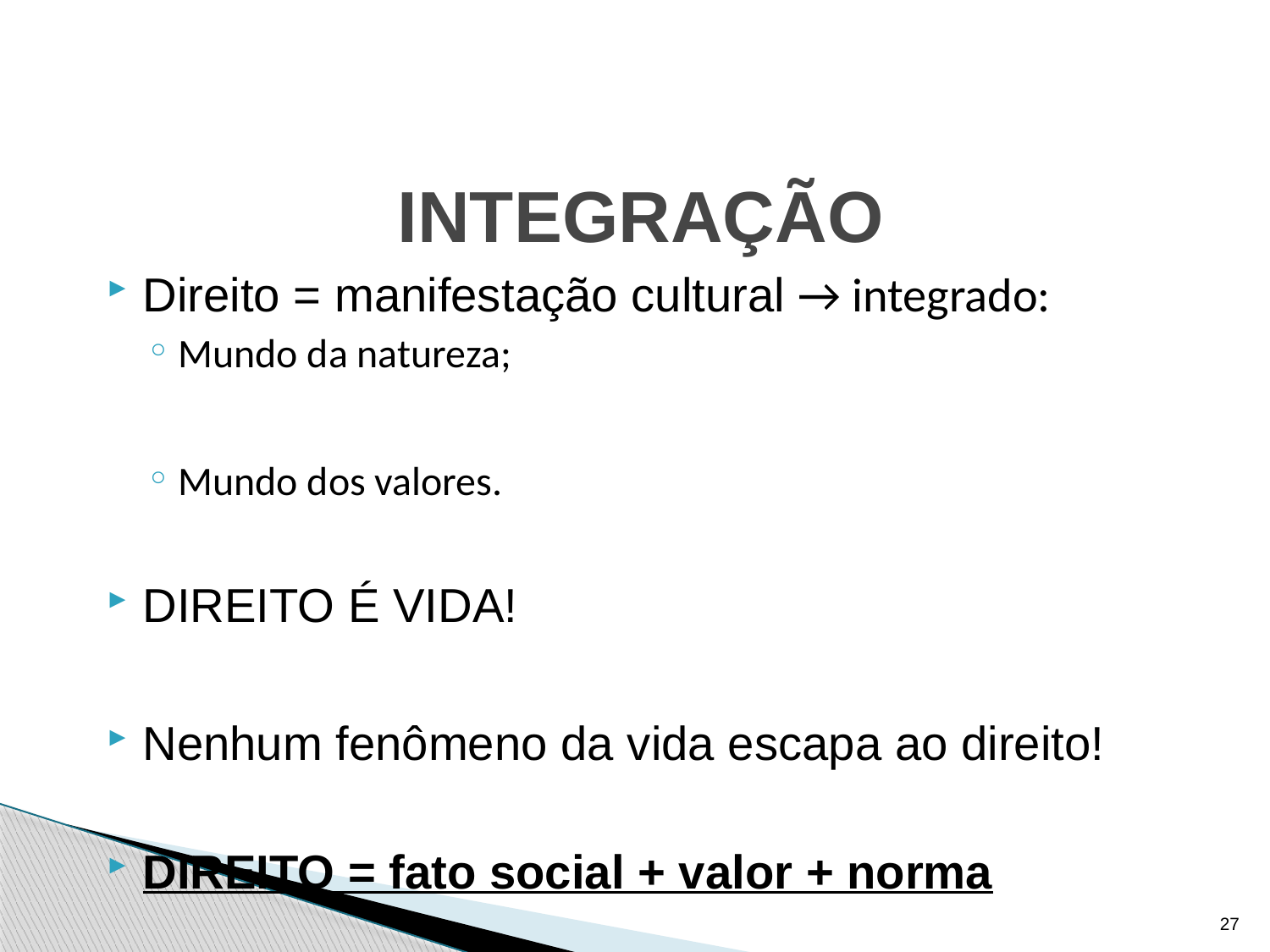

INTEGRAÇÃO
Direito = manifestação cultural → integrado:
Mundo da natureza;

Mundo dos valores.

DIREITO É VIDA!

Nenhum fenômeno da vida escapa ao direito!

DIREITO = fato social + valor + norma
27